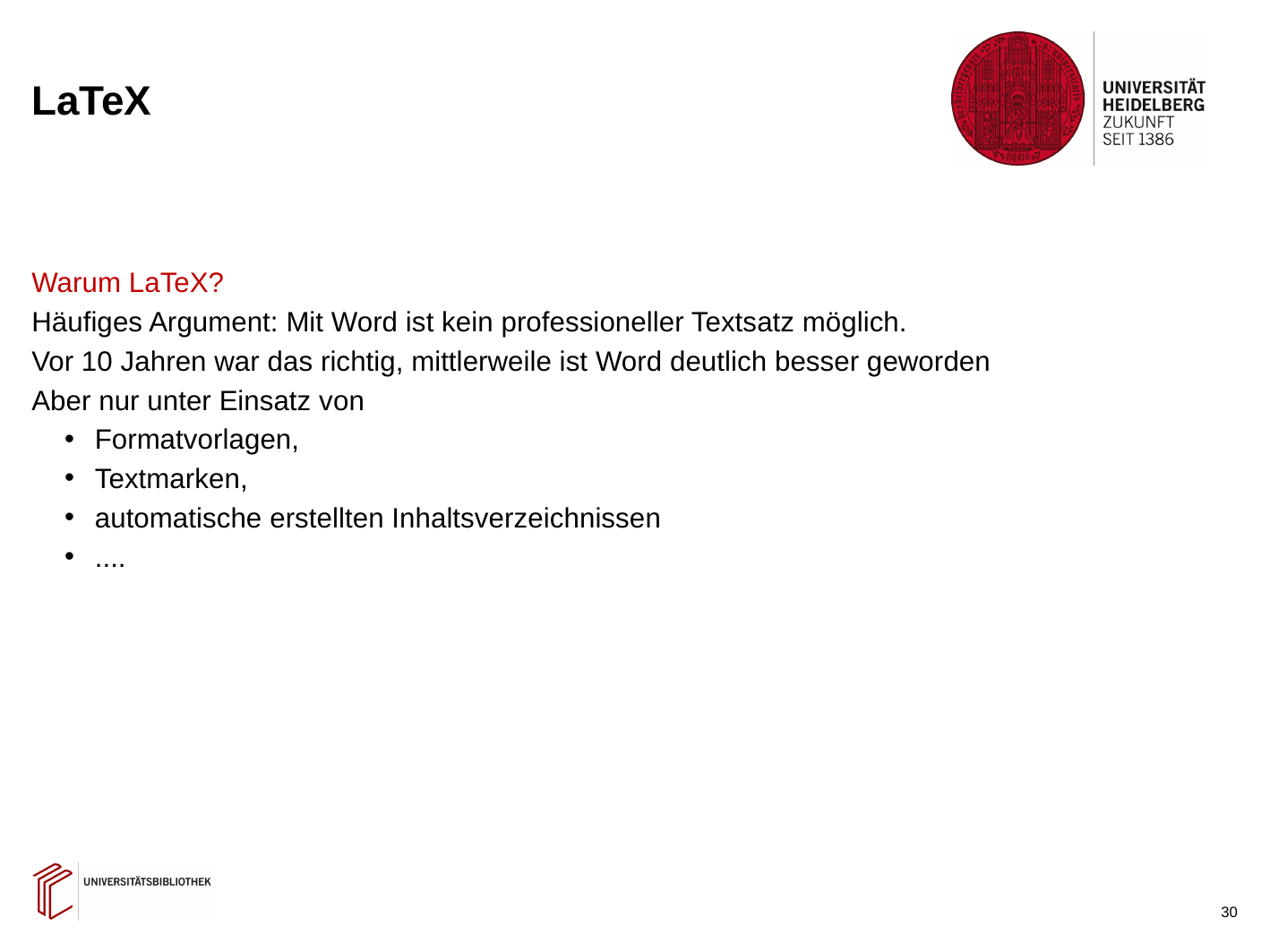

# LaTeX
Warum LaTeX?
Häufiges Argument: Mit Word ist kein professioneller Textsatz möglich.
Vor 10 Jahren war das richtig, mittlerweile ist Word deutlich besser geworden
Aber nur unter Einsatz von
Formatvorlagen,
Textmarken,
automatische erstellten Inhaltsverzeichnissen
....

30